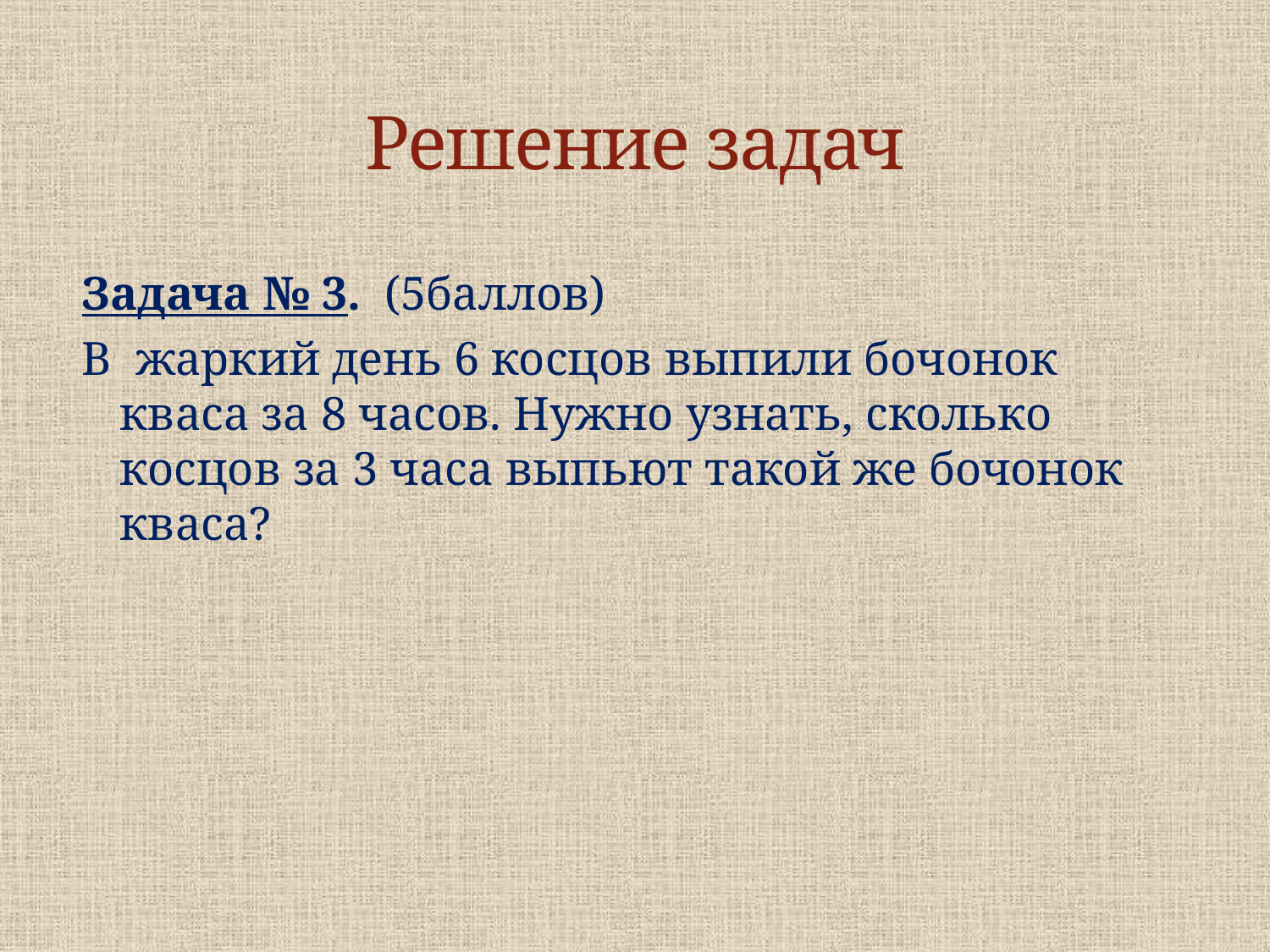

# Решение задач
Задача № 3.  (5баллов)
В  жаркий день 6 косцов выпили бочонок кваса за 8 часов. Нужно узнать, сколько косцов за 3 часа выпьют такой же бочонок кваса?